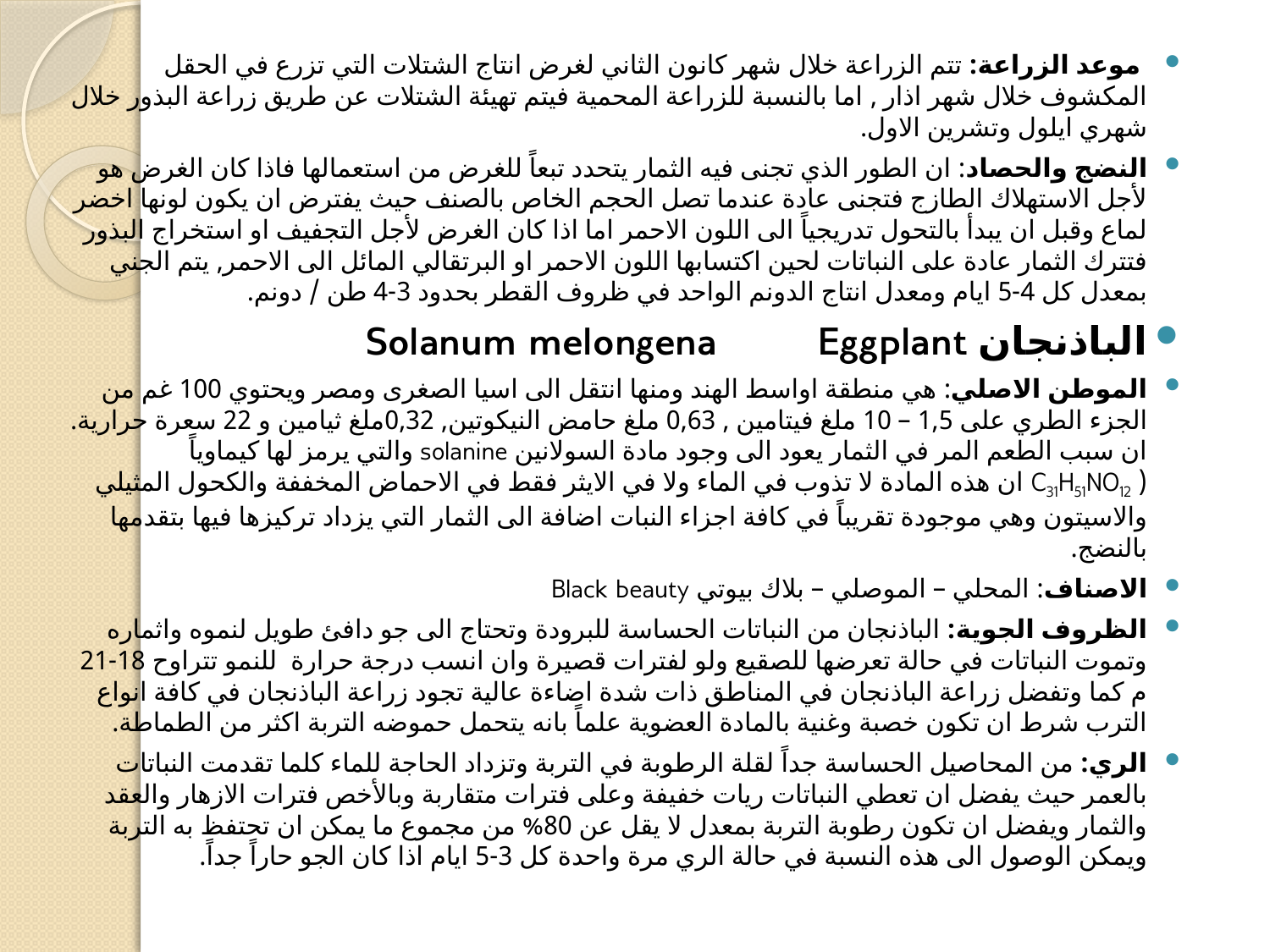

#
 موعد الزراعة: تتم الزراعة خلال شهر كانون الثاني لغرض انتاج الشتلات التي تزرع في الحقل المكشوف خلال شهر اذار , اما بالنسبة للزراعة المحمية فيتم تهيئة الشتلات عن طريق زراعة البذور خلال شهري ايلول وتشرين الاول.
النضج والحصاد: ان الطور الذي تجنى فيه الثمار يتحدد تبعاً للغرض من استعمالها فاذا كان الغرض هو لأجل الاستهلاك الطازج فتجنى عادة عندما تصل الحجم الخاص بالصنف حيث يفترض ان يكون لونها اخضر لماع وقبل ان يبدأ بالتحول تدريجياً الى اللون الاحمر اما اذا كان الغرض لأجل التجفيف او استخراج البذور فتترك الثمار عادة على النباتات لحين اكتسابها اللون الاحمر او البرتقالي المائل الى الاحمر, يتم الجني بمعدل كل 4-5 ايام ومعدل انتاج الدونم الواحد في ظروف القطر بحدود 3-4 طن / دونم.
الباذنجان Solanum melongena        Eggplant
الموطن الاصلي: هي منطقة اواسط الهند ومنها انتقل الى اسيا الصغرى ومصر ويحتوي 100 غم من الجزء الطري على 1,5 – 10 ملغ فيتامين , 0,63 ملغ حامض النيكوتين, 0,32ملغ ثيامين و 22 سعرة حرارية. ان سبب الطعم المر في الثمار يعود الى وجود مادة السولانين solanine والتي يرمز لها كيماوياً   ( C31H51NO12  ان هذه المادة لا تذوب في الماء ولا في الايثر فقط في الاحماض المخففة والكحول المثيلي والاسيتون وهي موجودة تقريباً في كافة اجزاء النبات اضافة الى الثمار التي يزداد تركيزها فيها بتقدمها بالنضج.
الاصناف: المحلي – الموصلي – بلاك بيوتي Black beauty
الظروف الجوية: الباذنجان من النباتات الحساسة للبرودة وتحتاج الى جو دافئ طويل لنموه واثماره وتموت النباتات في حالة تعرضها للصقيع ولو لفترات قصيرة وان انسب درجة حرارة  للنمو تتراوح 18-21 م كما وتفضل زراعة الباذنجان في المناطق ذات شدة اضاءة عالية تجود زراعة الباذنجان في كافة انواع الترب شرط ان تكون خصبة وغنية بالمادة العضوية علماً بانه يتحمل حموضه التربة اكثر من الطماطة.
الري: من المحاصيل الحساسة جداً لقلة الرطوبة في التربة وتزداد الحاجة للماء كلما تقدمت النباتات بالعمر حيث يفضل ان تعطي النباتات ريات خفيفة وعلى فترات متقاربة وبالأخص فترات الازهار والعقد والثمار ويفضل ان تكون رطوبة التربة بمعدل لا يقل عن 80% من مجموع ما يمكن ان تحتفظ به التربة ويمكن الوصول الى هذه النسبة في حالة الري مرة واحدة كل 3-5 ايام اذا كان الجو حاراً جداً.